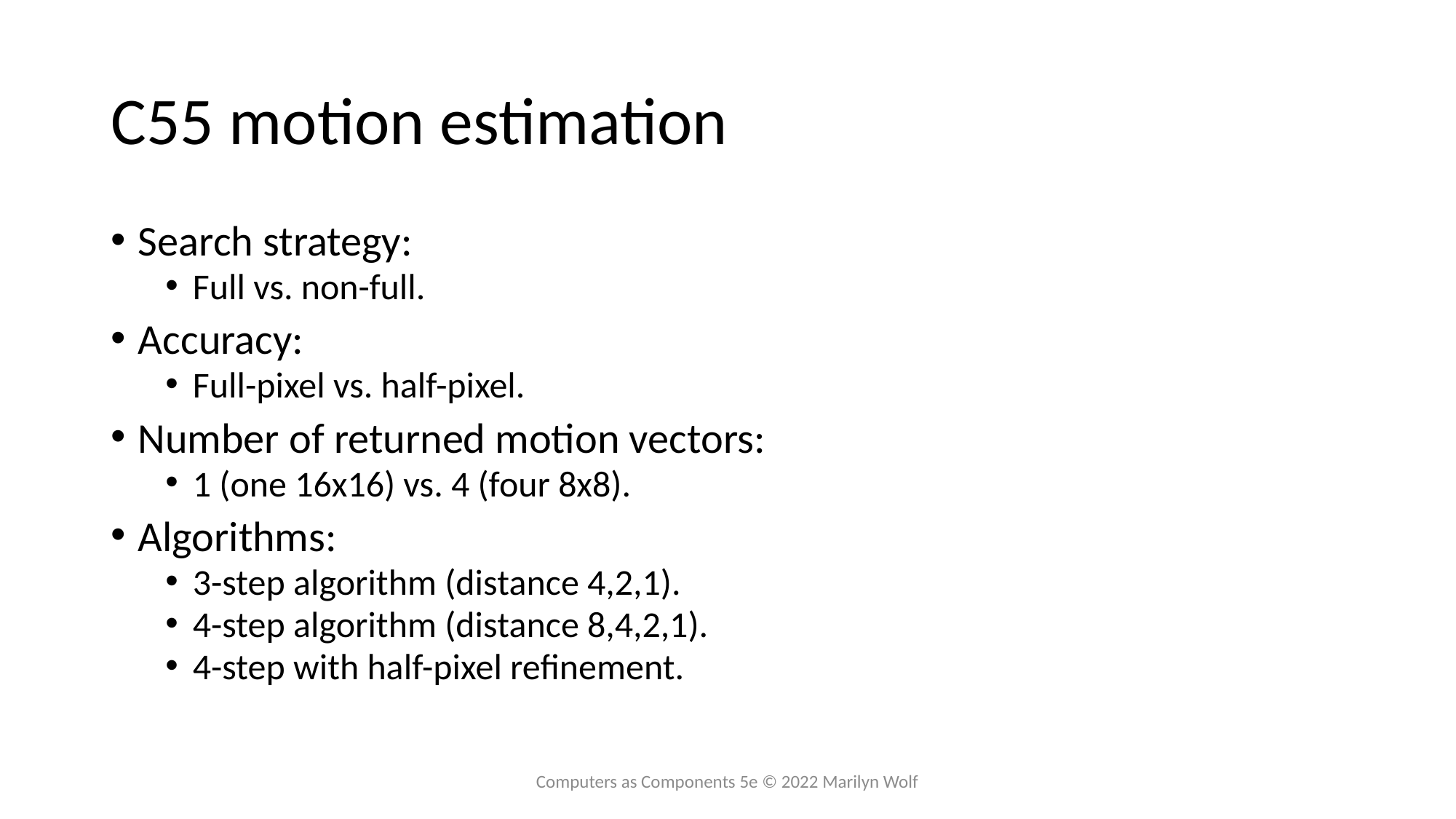

# C55 motion estimation
Search strategy:
Full vs. non-full.
Accuracy:
Full-pixel vs. half-pixel.
Number of returned motion vectors:
1 (one 16x16) vs. 4 (four 8x8).
Algorithms:
3-step algorithm (distance 4,2,1).
4-step algorithm (distance 8,4,2,1).
4-step with half-pixel refinement.
Computers as Components 5e © 2022 Marilyn Wolf